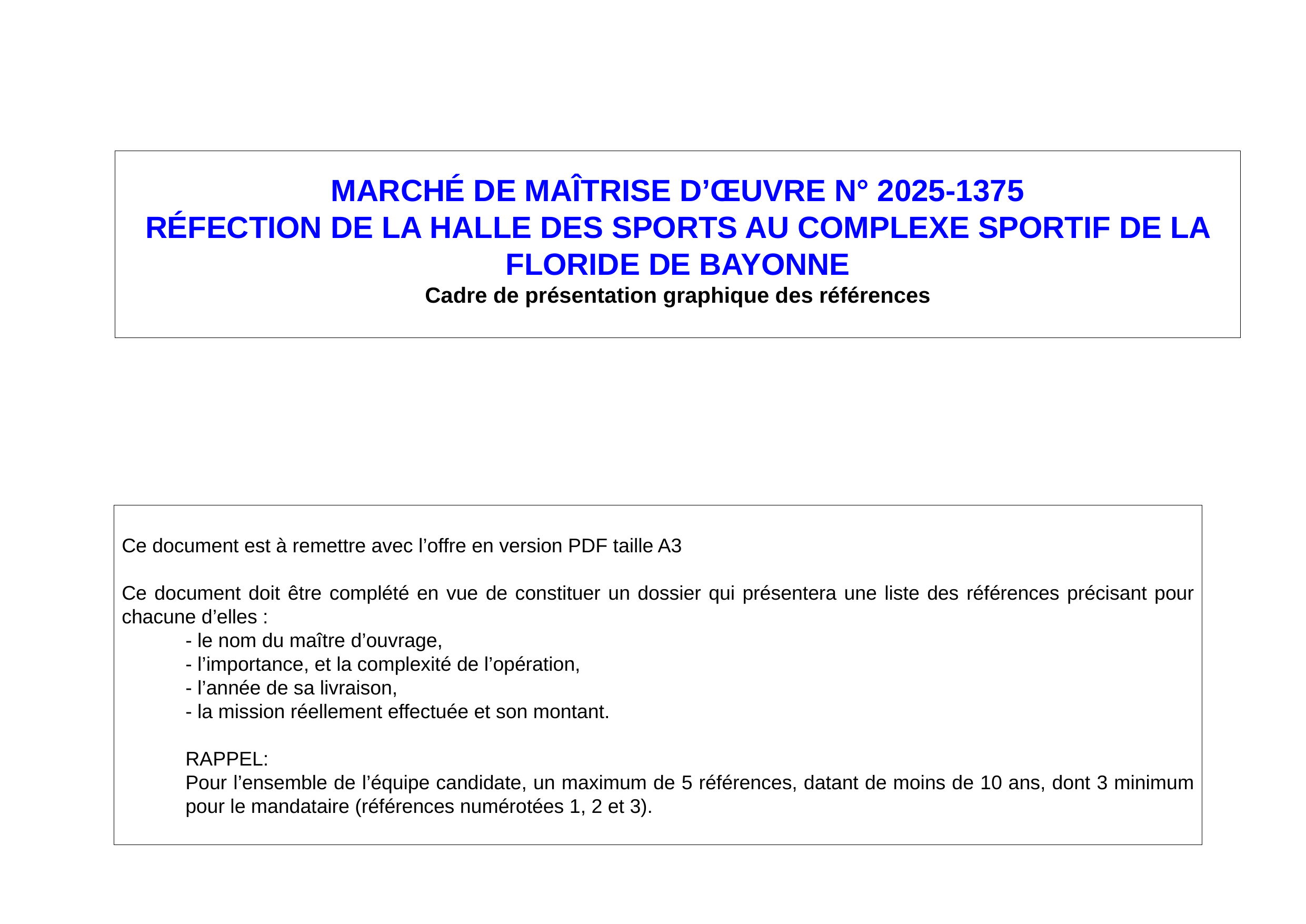

Marché de maîtrise d’œuvre n° 2025-1375
Réfection de la Halle Des Sports au complexe sportif de La Floride de BAYONNE
Cadre de présentation graphique des références

Ce document est à remettre avec l’offre en version PDF taille A3

Ce document doit être complété en vue de constituer un dossier qui présentera une liste des références précisant pour chacune d’elles :
- le nom du maître d’ouvrage,
- l’importance, et la complexité de l’opération,
- l’année de sa livraison,
- la mission réellement effectuée et son montant.

RAPPEL:
Pour l’ensemble de l’équipe candidate, un maximum de 5 références, datant de moins de 10 ans, dont 3 minimum pour le mandataire (références numérotées 1, 2 et 3).